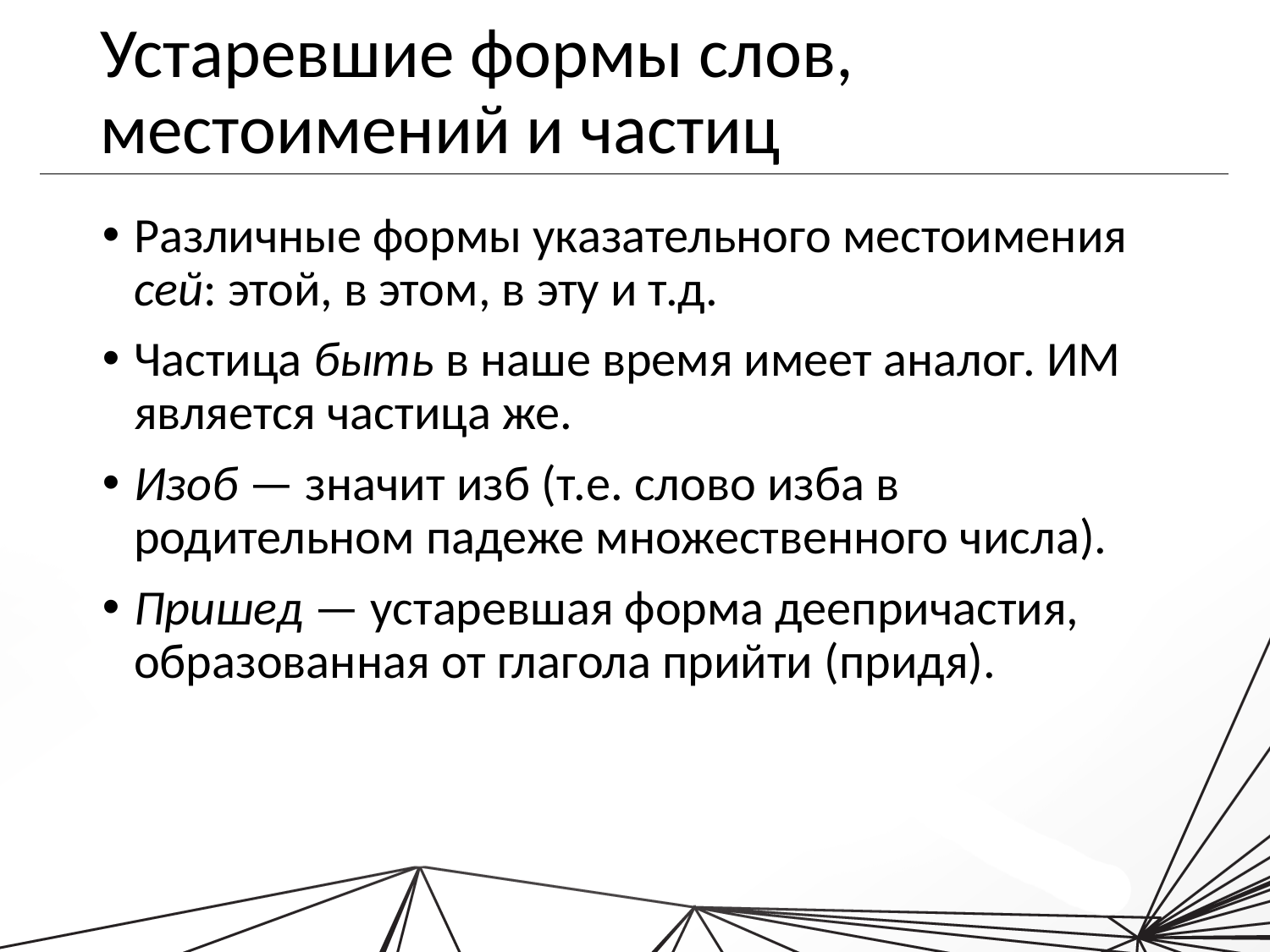

# Устаревшие формы слов, местоимений и частиц
Различные формы указательного местоимения сей: этой, в этом, в эту и т.д.
Частица быть в наше время имеет аналог. ИМ является частица же.
Изоб — значит изб (т.е. слово изба в родительном падеже множественного числа).
Пришед — устаревшая форма деепричастия, образованная от глагола прийти (придя).